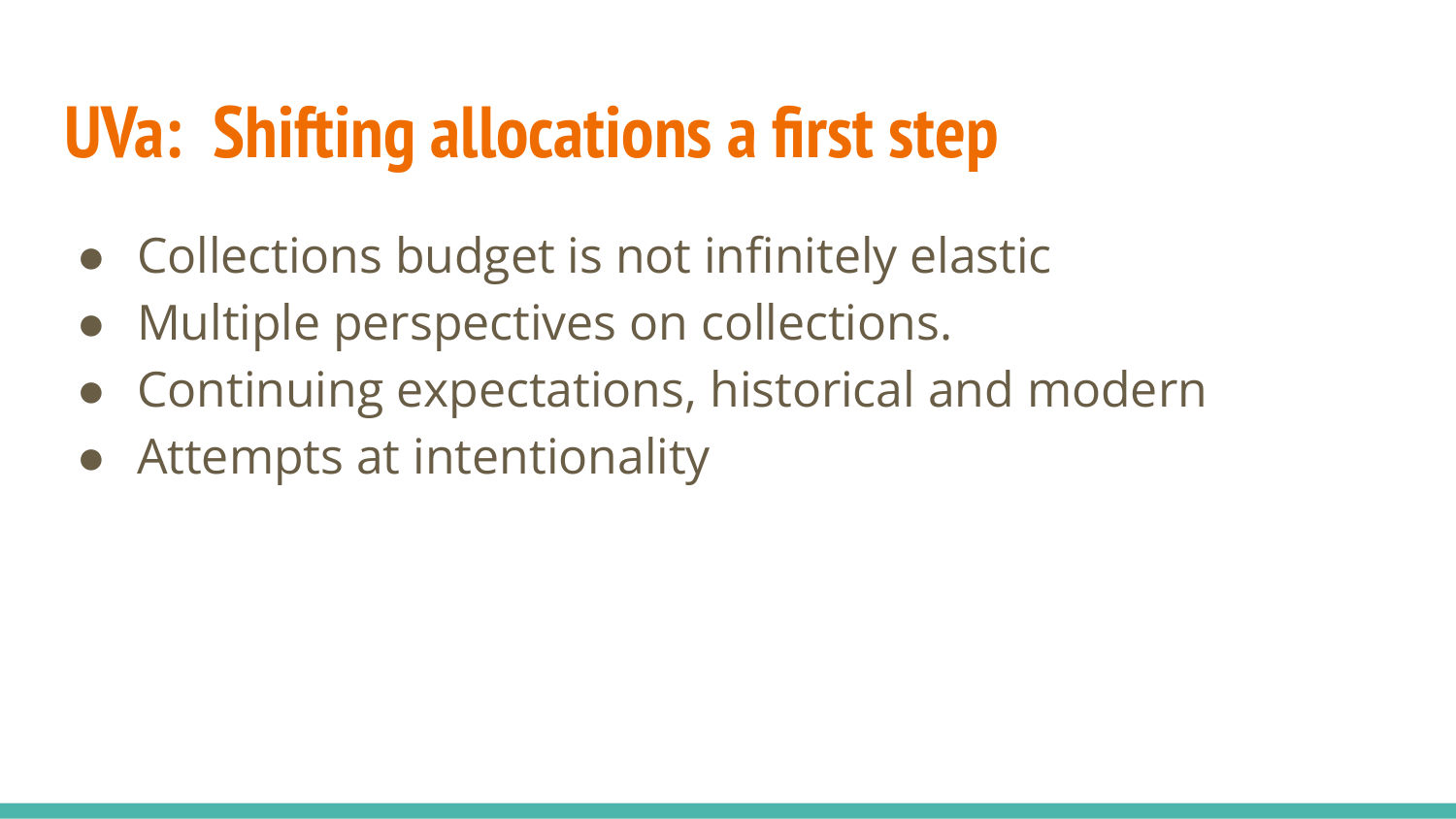

# UVa:  Shifting allocations a first step
Collections budget is not infinitely elastic
Multiple perspectives on collections.
Continuing expectations, historical and modern
Attempts at intentionality